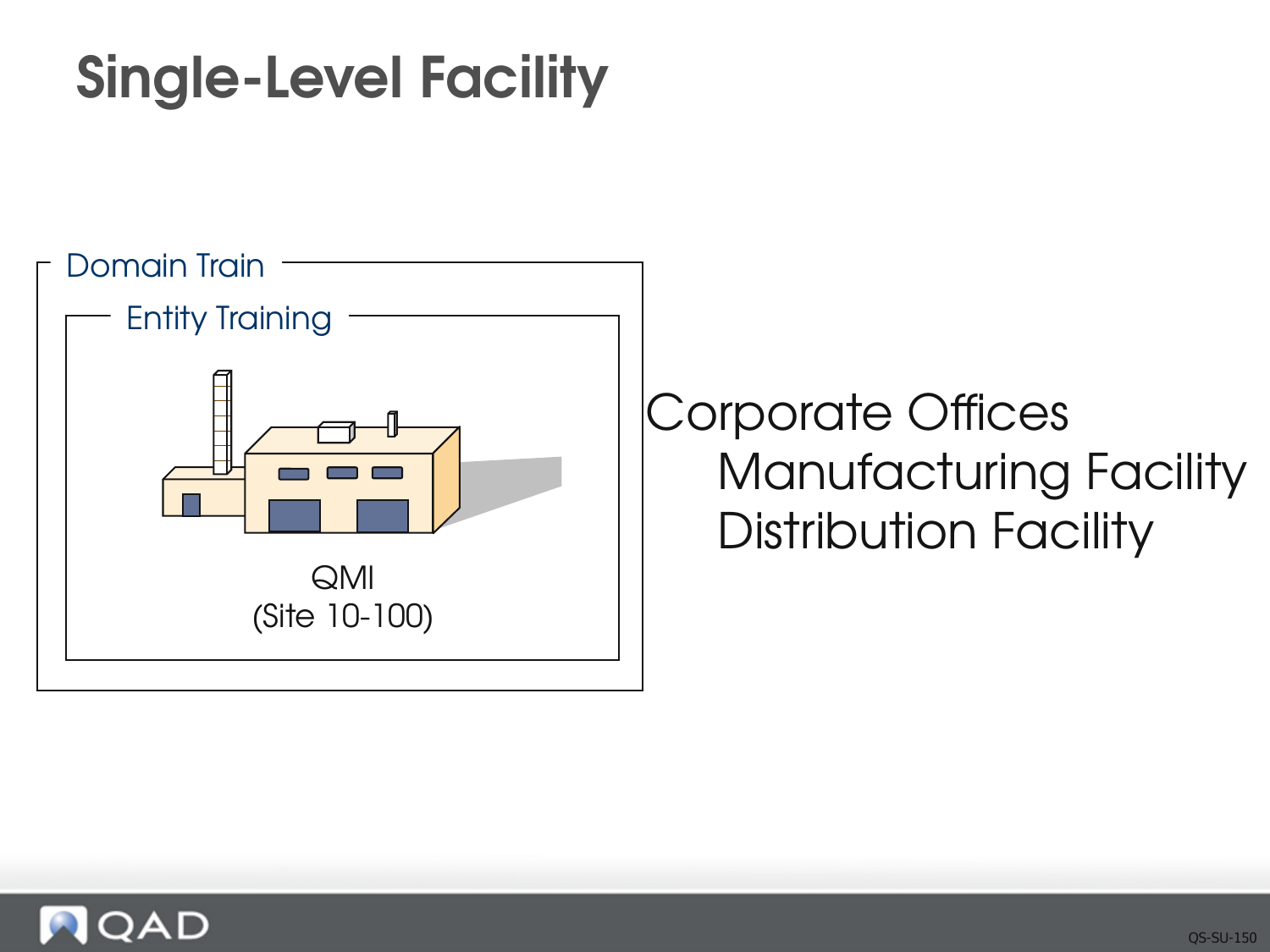

# Single-Level Facility
Domain Train

Entity Training

    Corporate Offices
	Manufacturing Facility
	Distribution Facility

QMI
(Site 10-100)
QS-SU-150